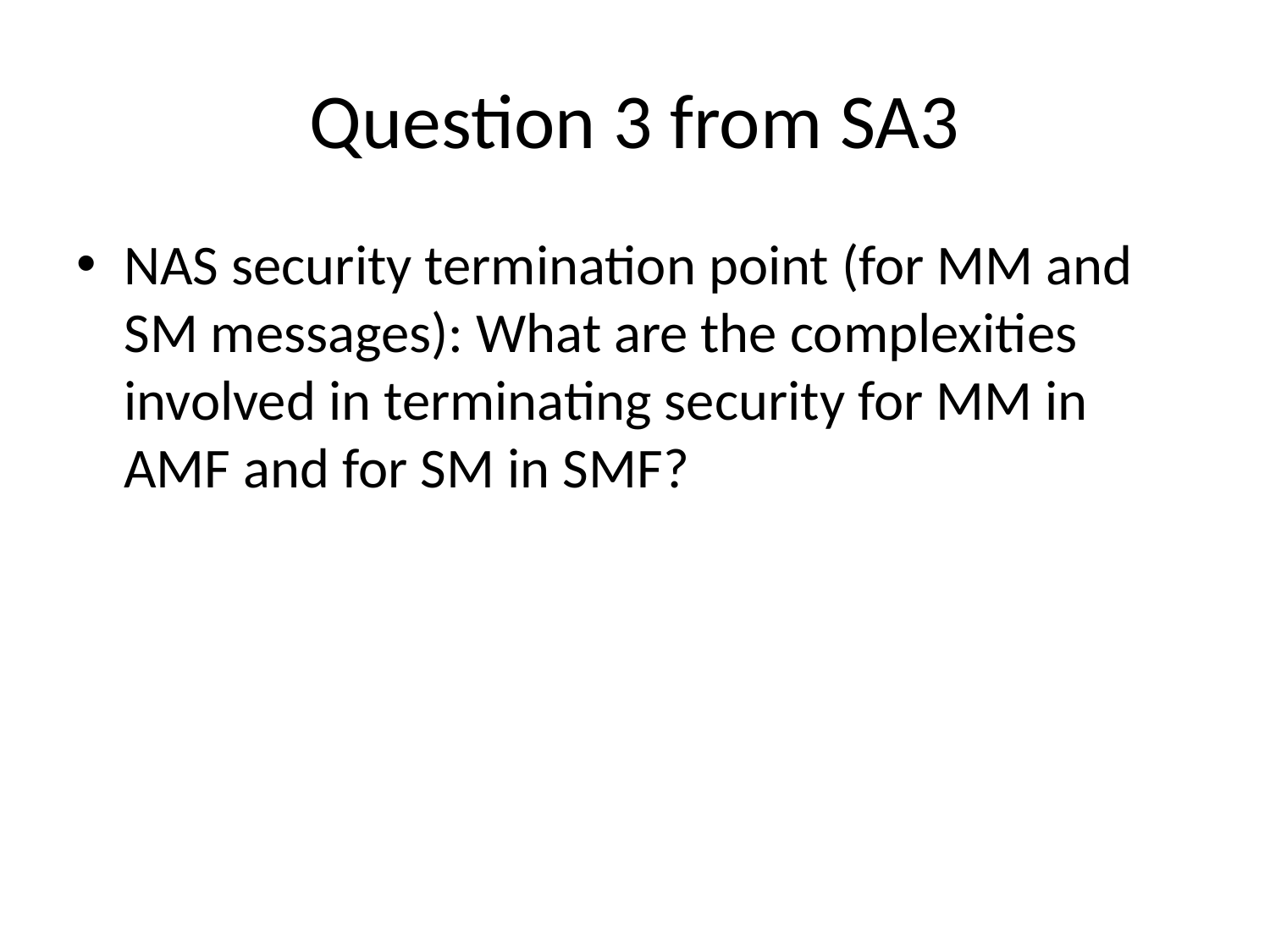

# Question 3 from SA3
NAS security termination point (for MM and SM messages): What are the complexities involved in terminating security for MM in AMF and for SM in SMF?